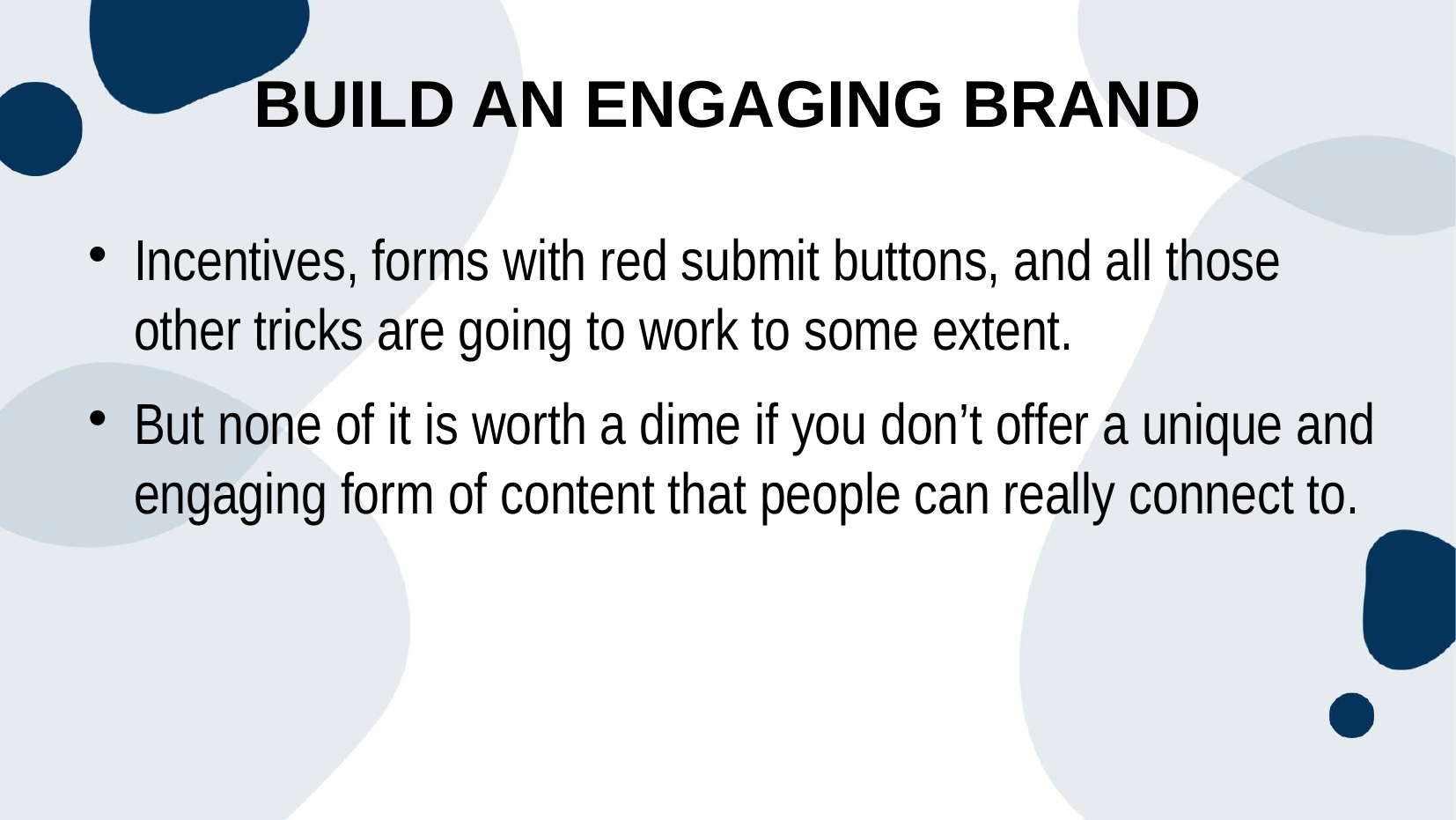

Build an Engaging Brand
Incentives, forms with red submit buttons, and all those other tricks are going to work to some extent.
But none of it is worth a dime if you don’t offer a unique and engaging form of content that people can really connect to.